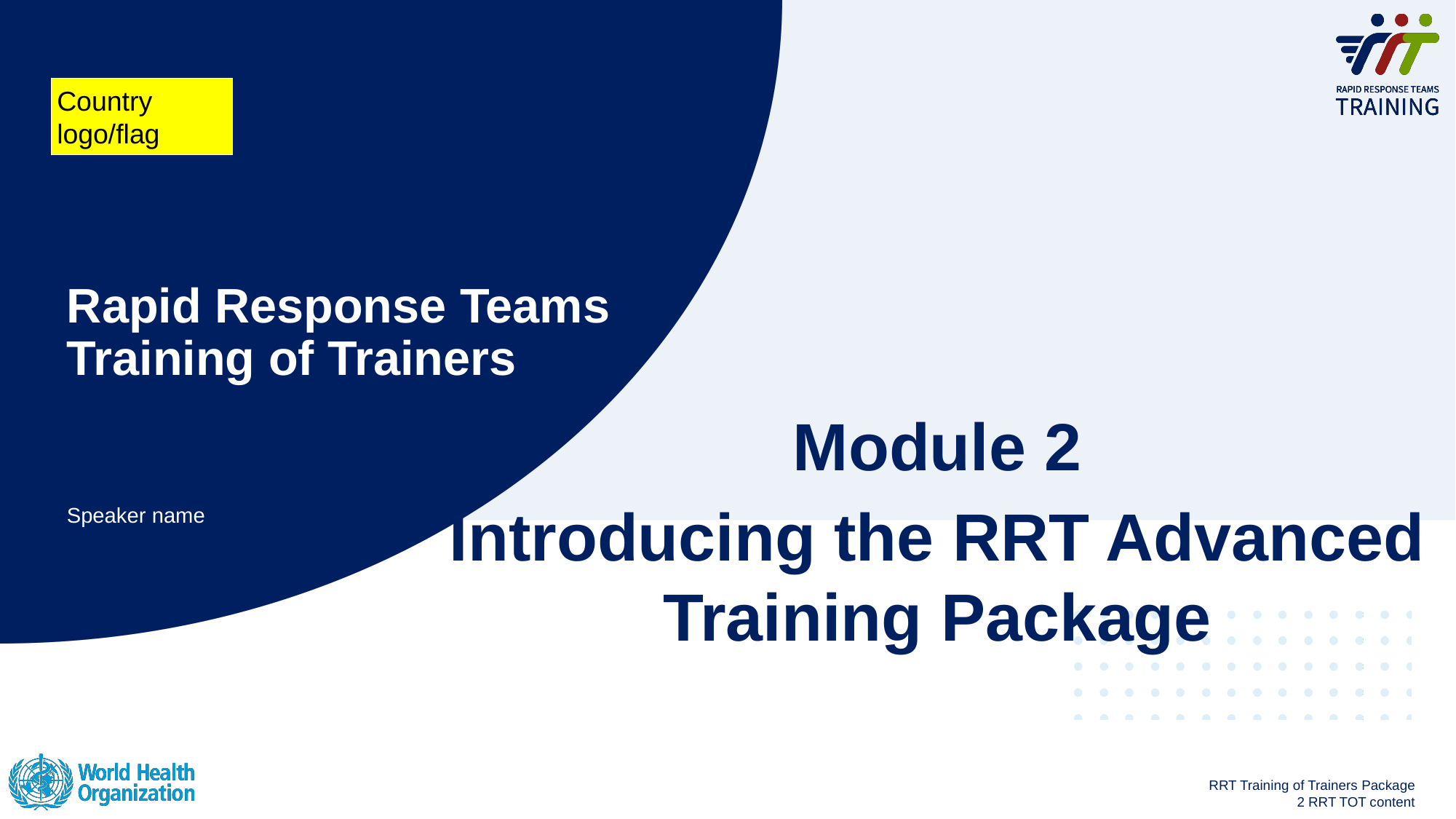

Country logo/flag
# Rapid Response Teams  Training of Trainers
Module 2
Introducing the RRT Advanced Training Package
Speaker name
1